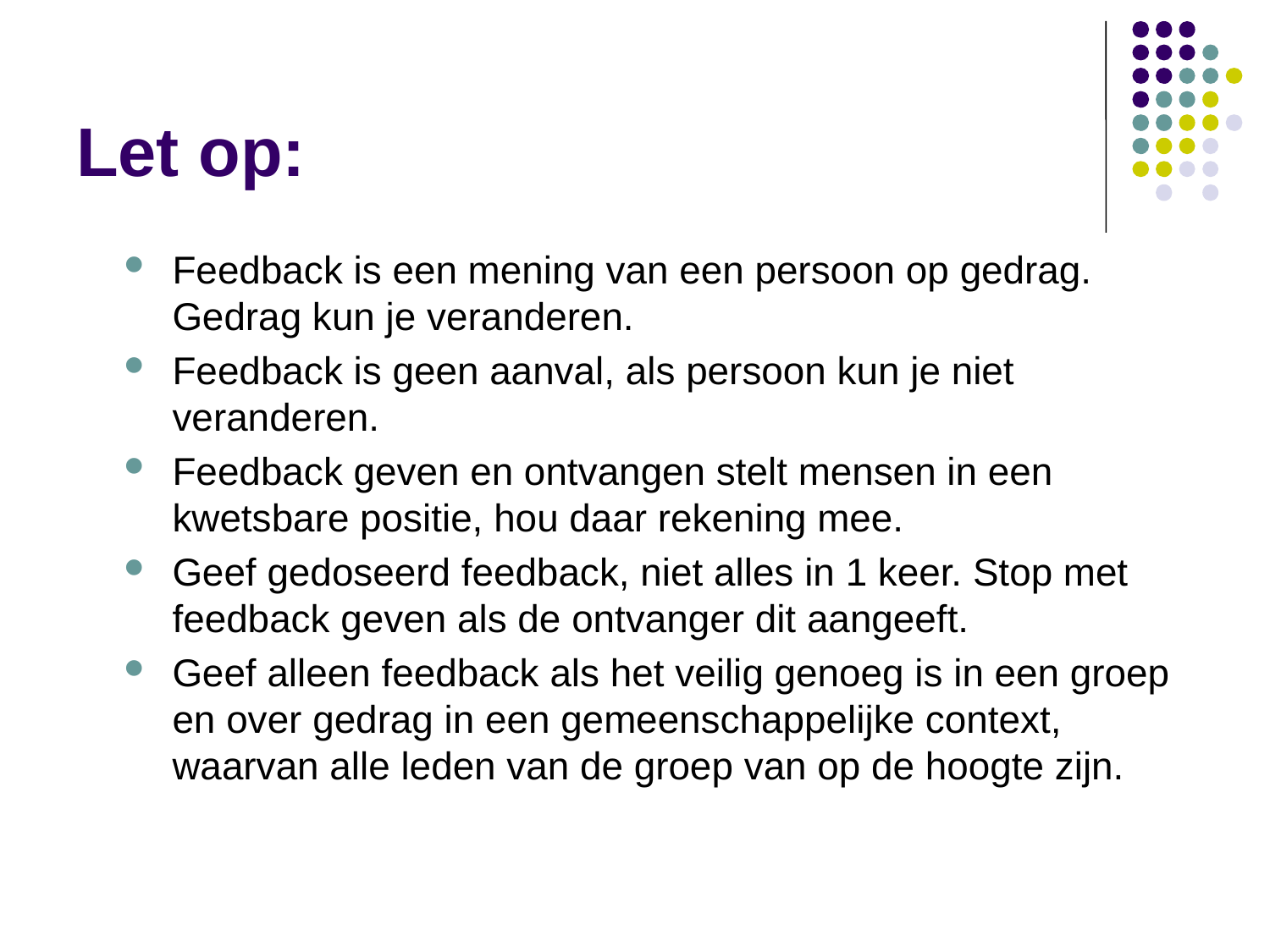

# Let op:
Feedback is een mening van een persoon op gedrag. Gedrag kun je veranderen.
Feedback is geen aanval, als persoon kun je niet veranderen.
Feedback geven en ontvangen stelt mensen in een kwetsbare positie, hou daar rekening mee.
Geef gedoseerd feedback, niet alles in 1 keer. Stop met feedback geven als de ontvanger dit aangeeft.
Geef alleen feedback als het veilig genoeg is in een groep en over gedrag in een gemeenschappelijke context, waarvan alle leden van de groep van op de hoogte zijn.